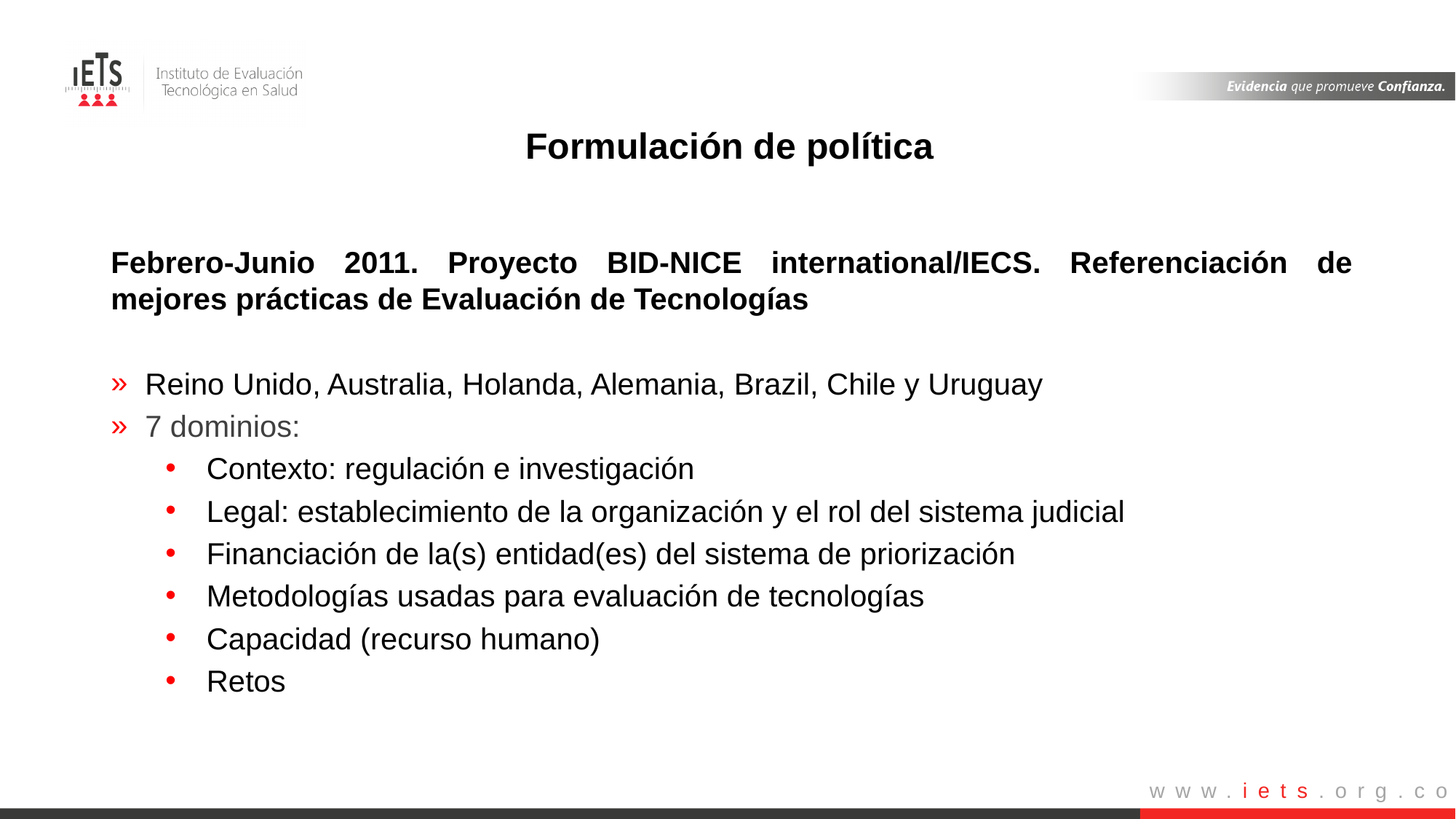

Formulación de política

Febrero-Junio 2011. Proyecto BID-NICE international/IECS. Referenciación de mejores prácticas de Evaluación de Tecnologías

Reino Unido, Australia, Holanda, Alemania, Brazil, Chile y Uruguay
7 dominios:
Contexto: regulación e investigación
Legal: establecimiento de la organización y el rol del sistema judicial
Financiación de la(s) entidad(es) del sistema de priorización
Metodologías usadas para evaluación de tecnologías
Capacidad (recurso humano)
Retos